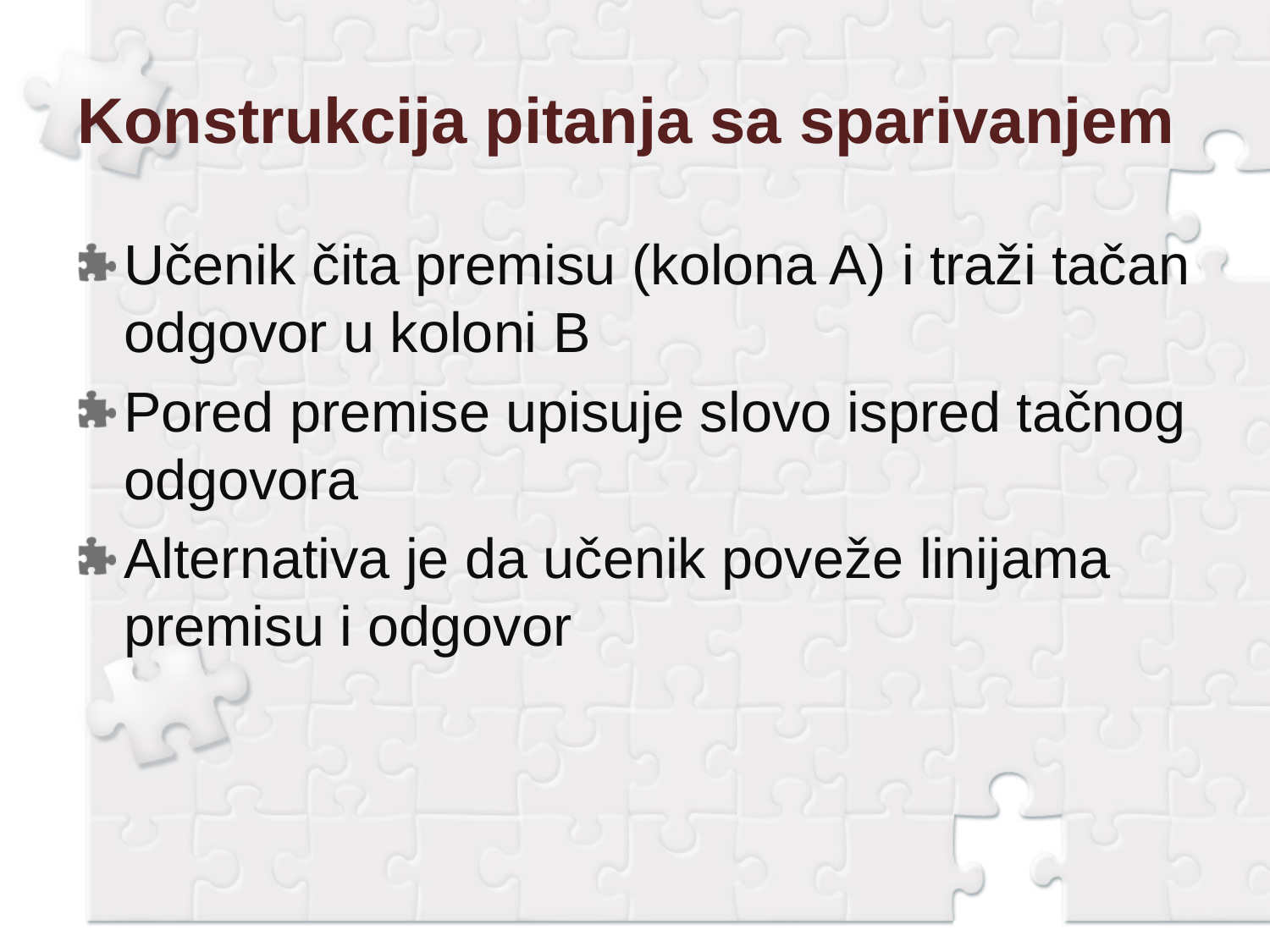

# Konstrukcija pitanja sa sparivanjem
Učenik čita premisu (kolona A) i traži tačan odgovor u koloni B
Pored premise upisuje slovo ispred tačnog odgovora
Alternativa je da učenik poveže linijama premisu i odgovor